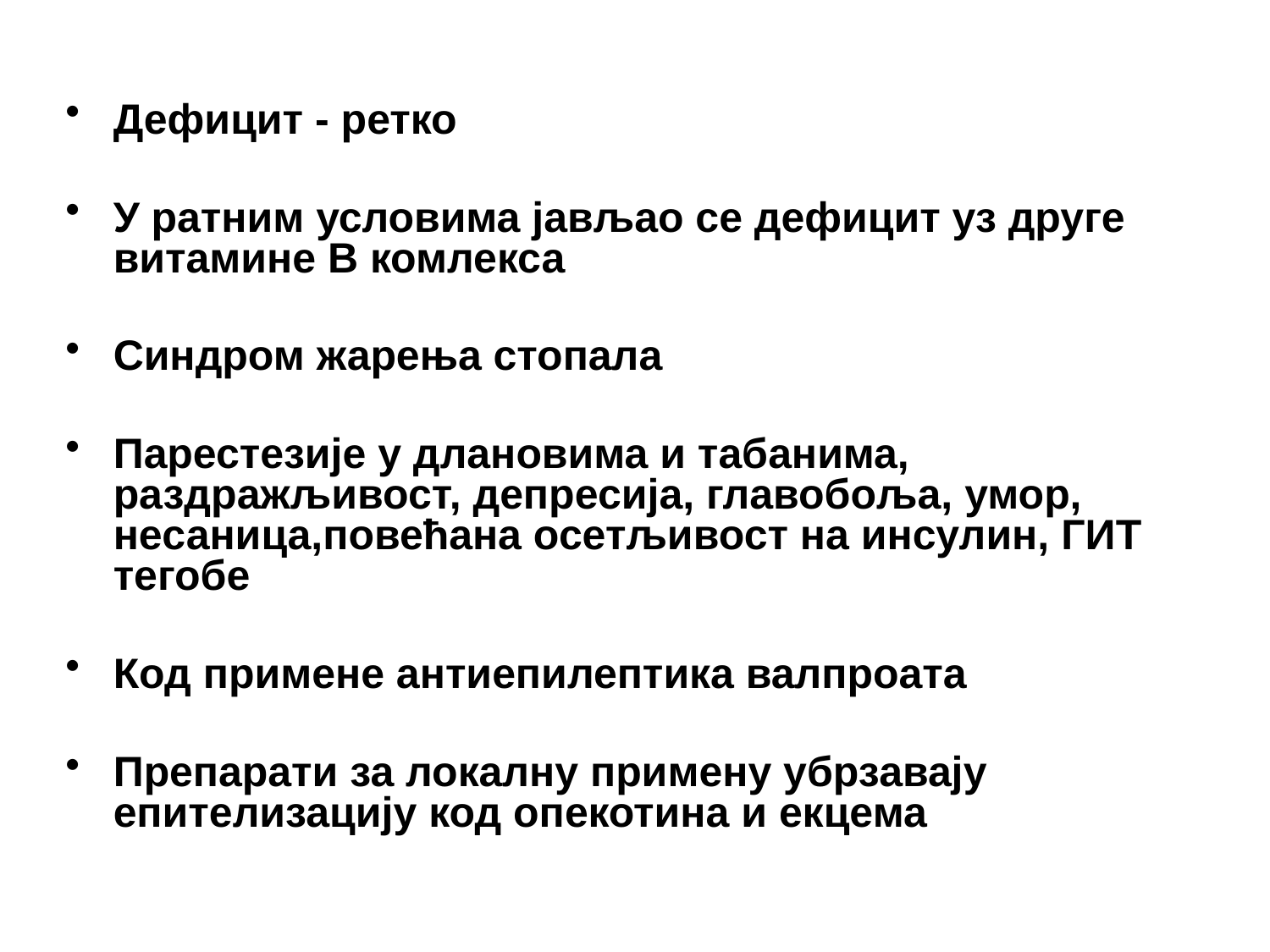

Дефицит - ретко

У ратним условима јављао се дефицит уз друге витамине В комлекса

Синдром жарења стопала

Парестезије у длановима и табанима, раздражљивост, депресија, главобоља, умор, несаница,повећана осетљивост на инсулин, ГИТ тегобе

Код примене антиепилептика валпроата

Препарати за локалну примену убрзавају епителизацију код опекотина и екцема